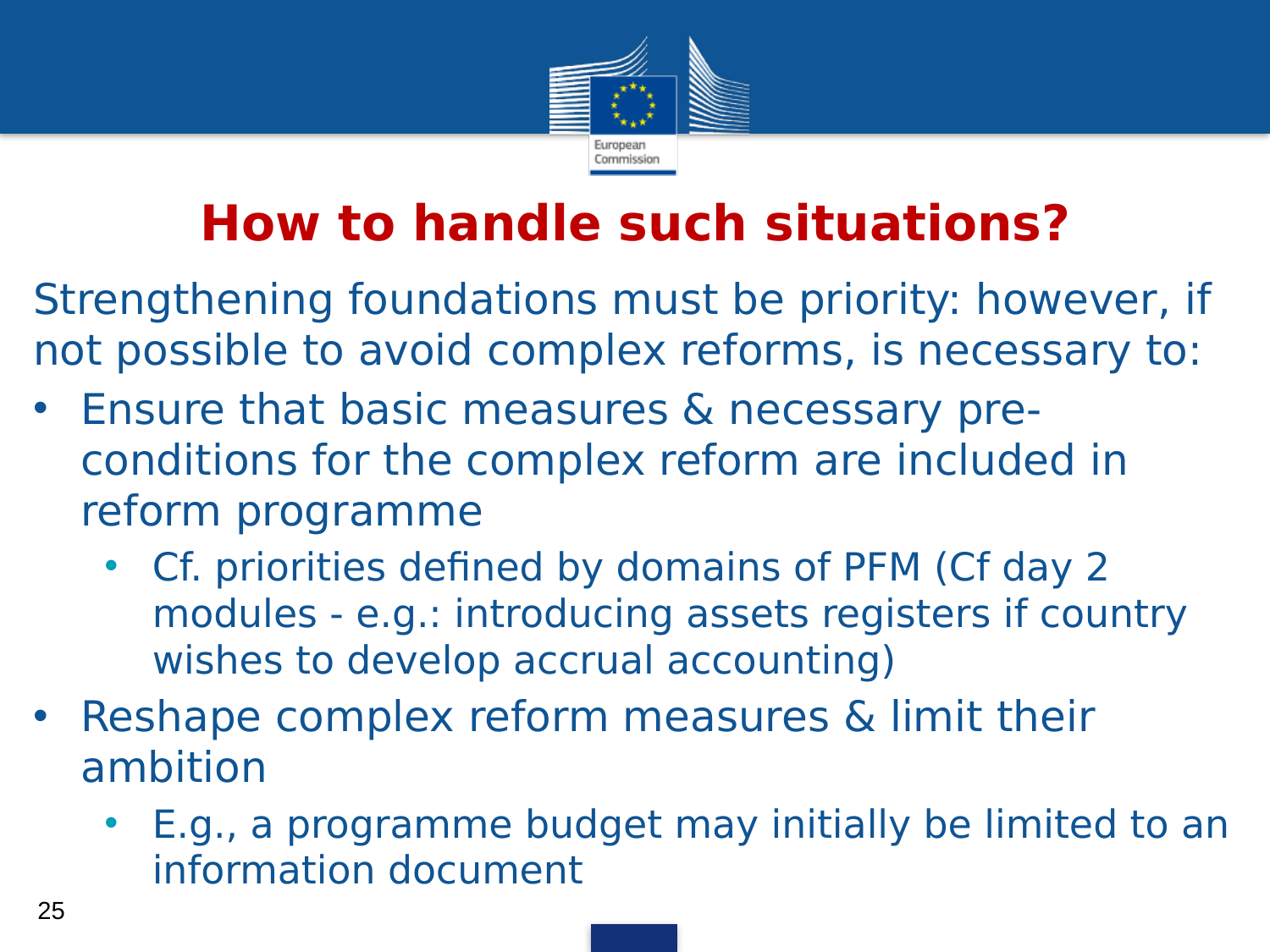

# How to handle such situations?
Strengthening foundations must be priority: however, if not possible to avoid complex reforms, is necessary to:
Ensure that basic measures & necessary pre-conditions for the complex reform are included in reform programme
Cf. priorities defined by domains of PFM (Cf day 2 modules - e.g.: introducing assets registers if country wishes to develop accrual accounting)
Reshape complex reform measures & limit their ambition
E.g., a programme budget may initially be limited to an information document

25